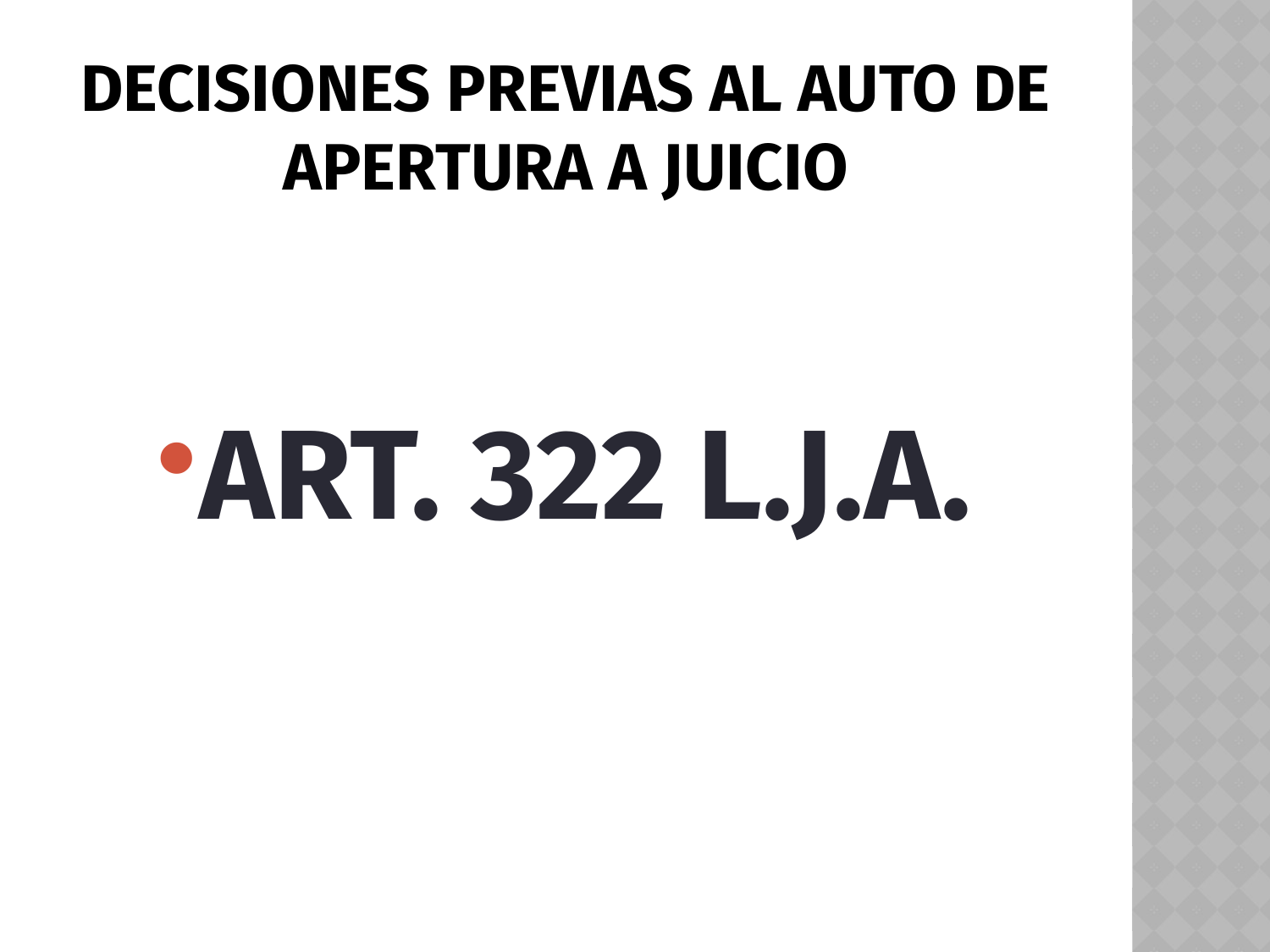

# DECISIONES PREVIAS AL AUTO DE APERTURA A JUICIO

ART. 322 L.J.A.